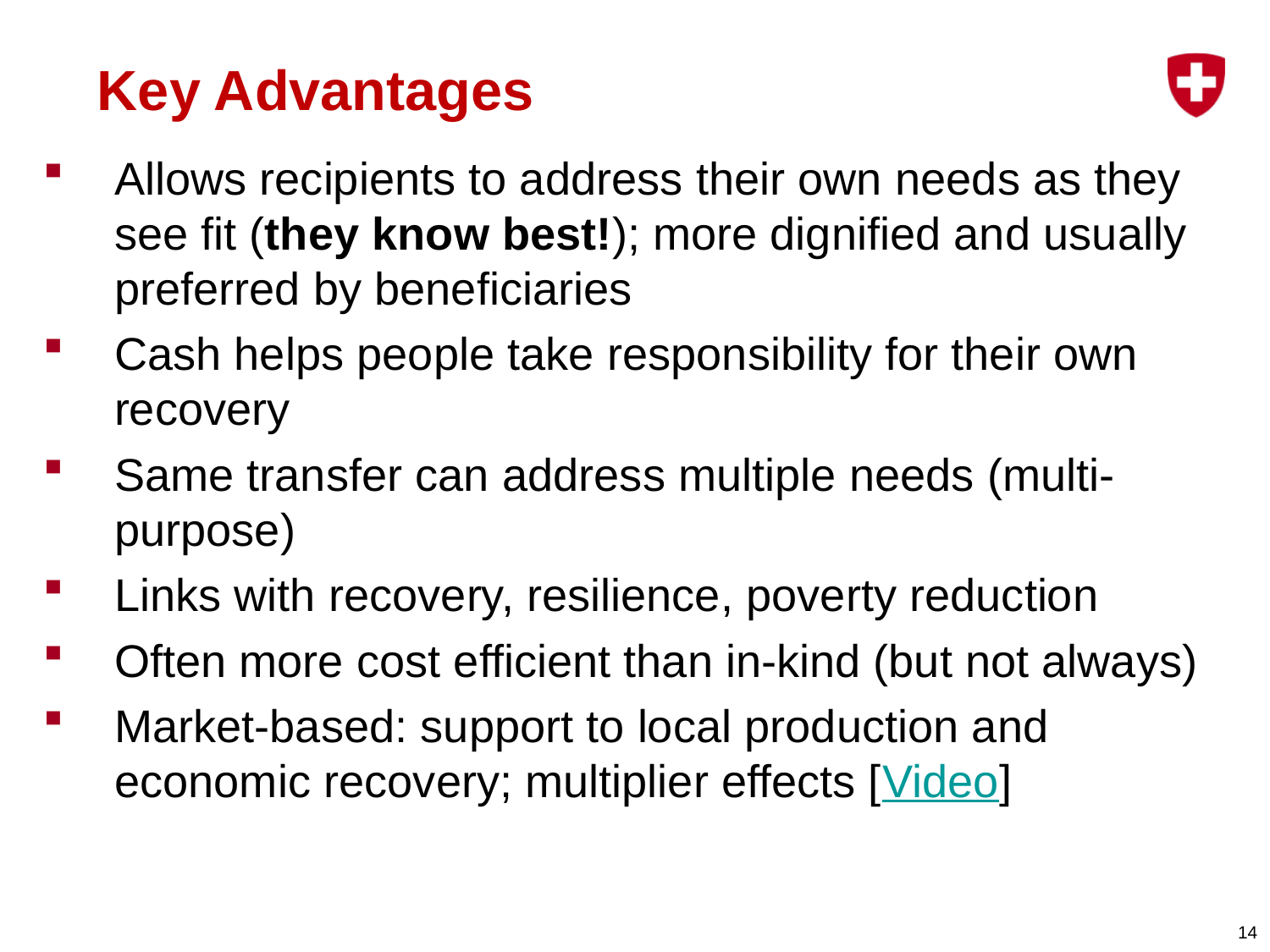

# Key Advantages
Allows recipients to address their own needs as they see fit (they know best!); more dignified and usually preferred by beneficiaries
Cash helps people take responsibility for their own recovery
Same transfer can address multiple needs (multi-purpose)
Links with recovery, resilience, poverty reduction
Often more cost efficient than in-kind (but not always)
Market-based: support to local production and economic recovery; multiplier effects [Video]

14